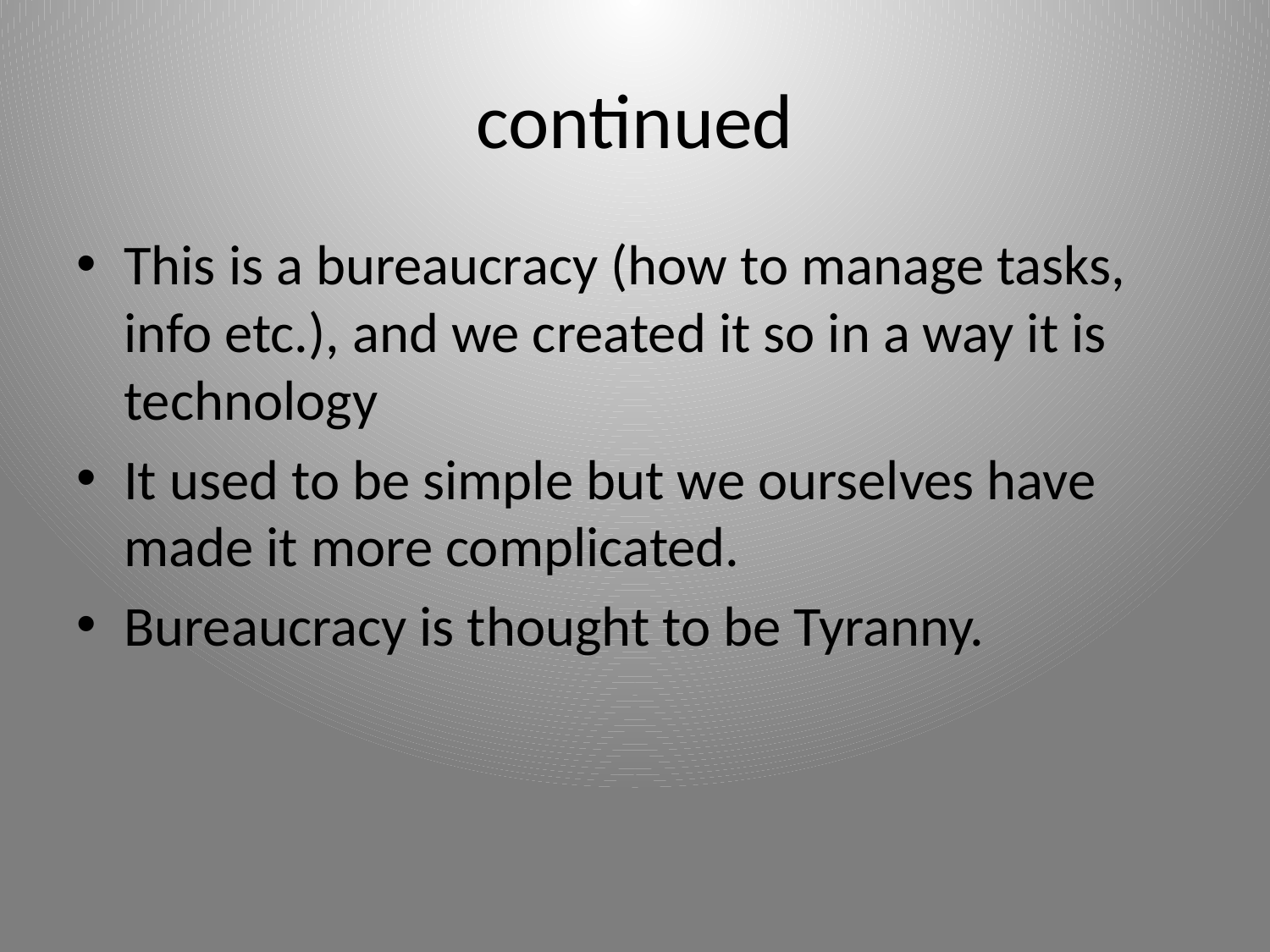

# continued
This is a bureaucracy (how to manage tasks, info etc.), and we created it so in a way it is technology
It used to be simple but we ourselves have made it more complicated.
Bureaucracy is thought to be Tyranny.